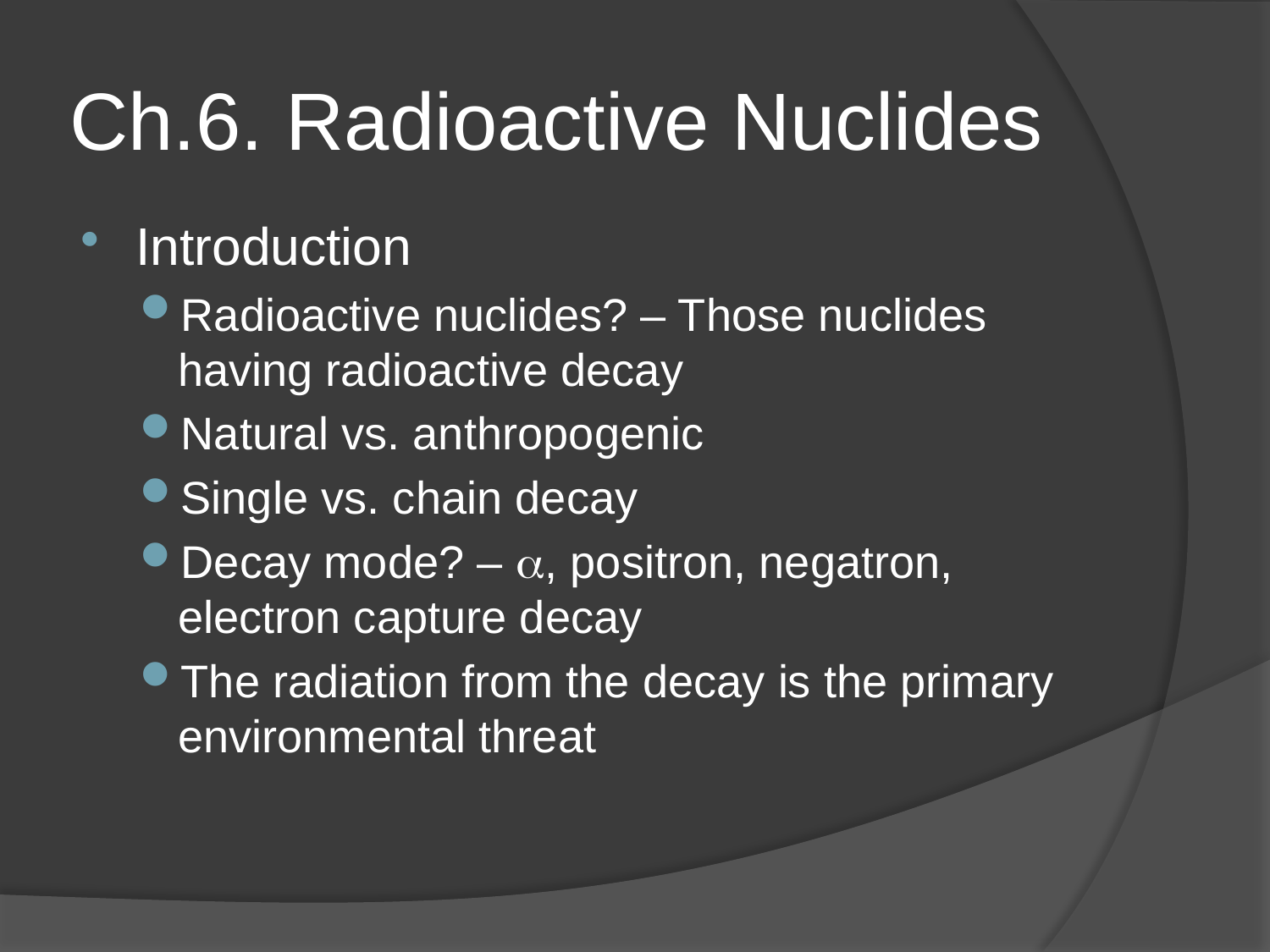

# Ch.6. Radioactive Nuclides
Introduction
Radioactive nuclides? – Those nuclides having radioactive decay
Natural vs. anthropogenic
Single vs. chain decay
Decay mode? – α, positron, negatron, electron capture decay
The radiation from the decay is the primary environmental threat